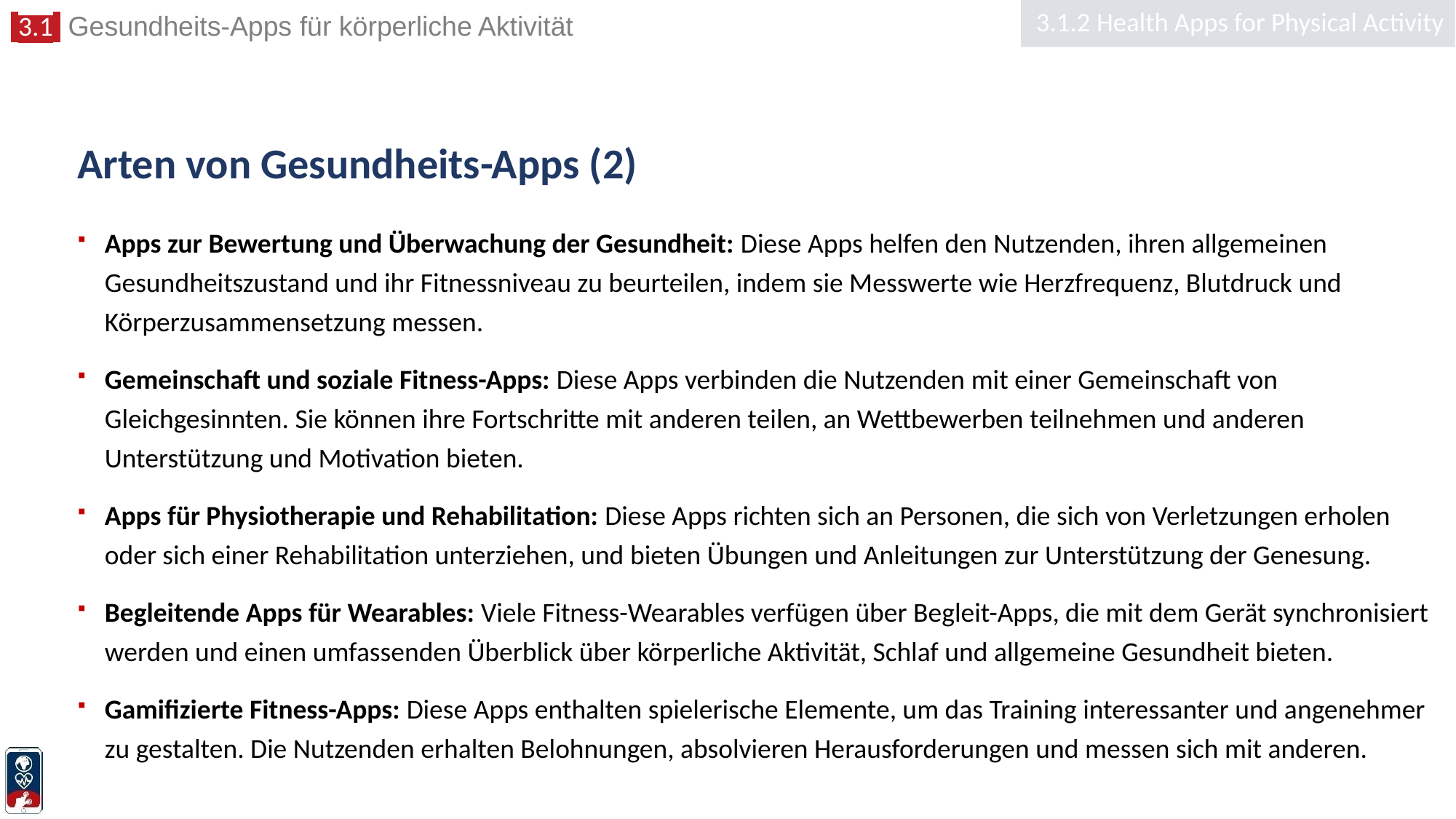

3.1.2 Health Apps for Physical Activity
# Arten von Gesundheits-Apps (2)
Apps zur Bewertung und Überwachung der Gesundheit: Diese Apps helfen den Nutzenden, ihren allgemeinen Gesundheitszustand und ihr Fitnessniveau zu beurteilen, indem sie Messwerte wie Herzfrequenz, Blutdruck und Körperzusammensetzung messen.
Gemeinschaft und soziale Fitness-Apps: Diese Apps verbinden die Nutzenden mit einer Gemeinschaft von Gleichgesinnten. Sie können ihre Fortschritte mit anderen teilen, an Wettbewerben teilnehmen und anderen Unterstützung und Motivation bieten.
Apps für Physiotherapie und Rehabilitation: Diese Apps richten sich an Personen, die sich von Verletzungen erholen oder sich einer Rehabilitation unterziehen, und bieten Übungen und Anleitungen zur Unterstützung der Genesung.
Begleitende Apps für Wearables: Viele Fitness-Wearables verfügen über Begleit-Apps, die mit dem Gerät synchronisiert werden und einen umfassenden Überblick über körperliche Aktivität, Schlaf und allgemeine Gesundheit bieten.
Gamifizierte Fitness-Apps: Diese Apps enthalten spielerische Elemente, um das Training interessanter und angenehmer zu gestalten. Die Nutzenden erhalten Belohnungen, absolvieren Herausforderungen und messen sich mit anderen.